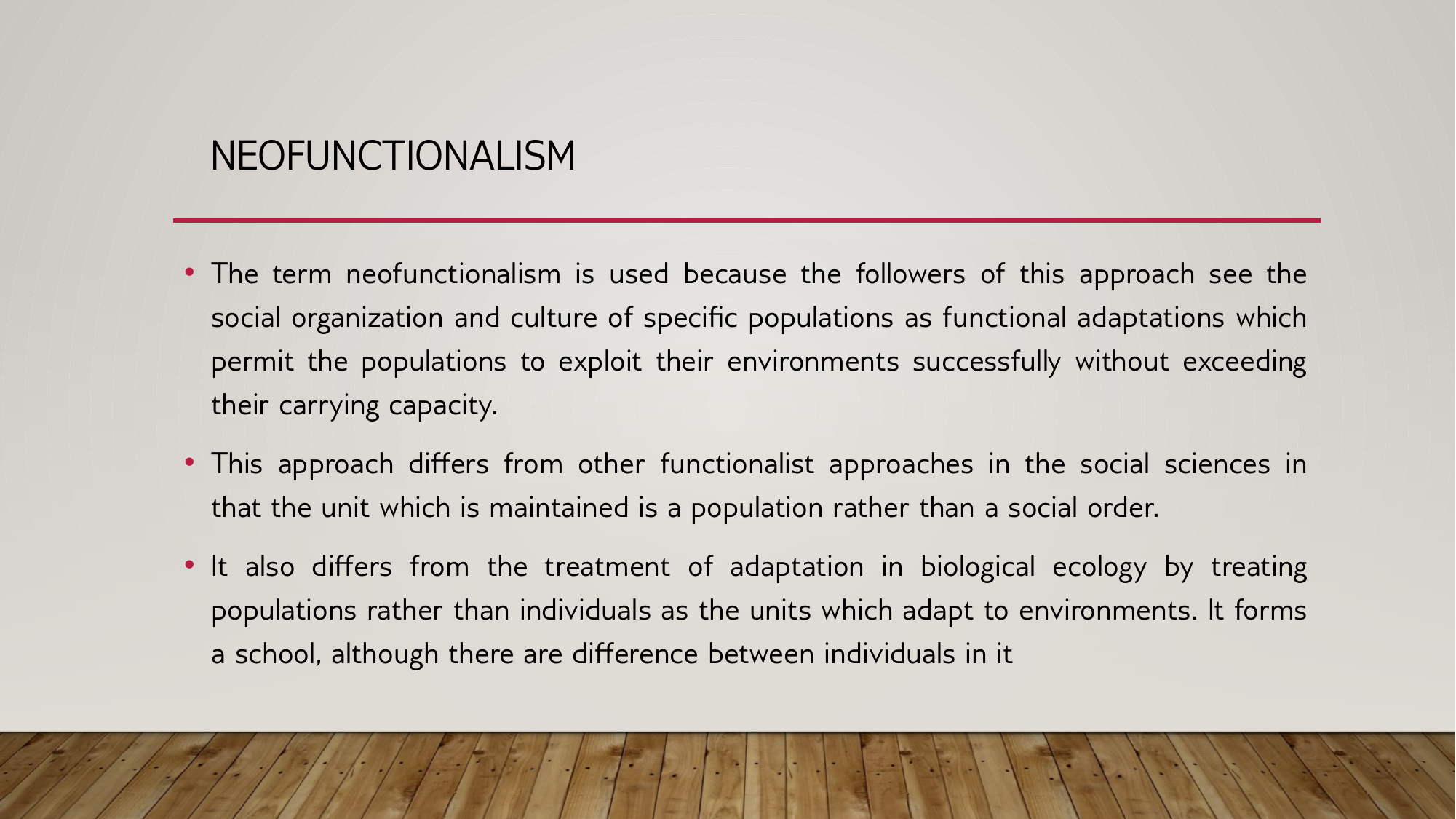

# Neofunctionalism
The term neofunctionalism is used because the followers of this approach see the social organization and culture of specific populations as functional adaptations which permit the populations to exploit their environments successfully without exceeding their carrying capacity.
This approach differs from other functionalist approaches in the social sciences in that the unit which is maintained is a population rather than a social order.
It also differs from the treatment of adaptation in biological ecology by treating populations rather than individuals as the units which adapt to environments. It forms a school, although there are difference between individuals in it